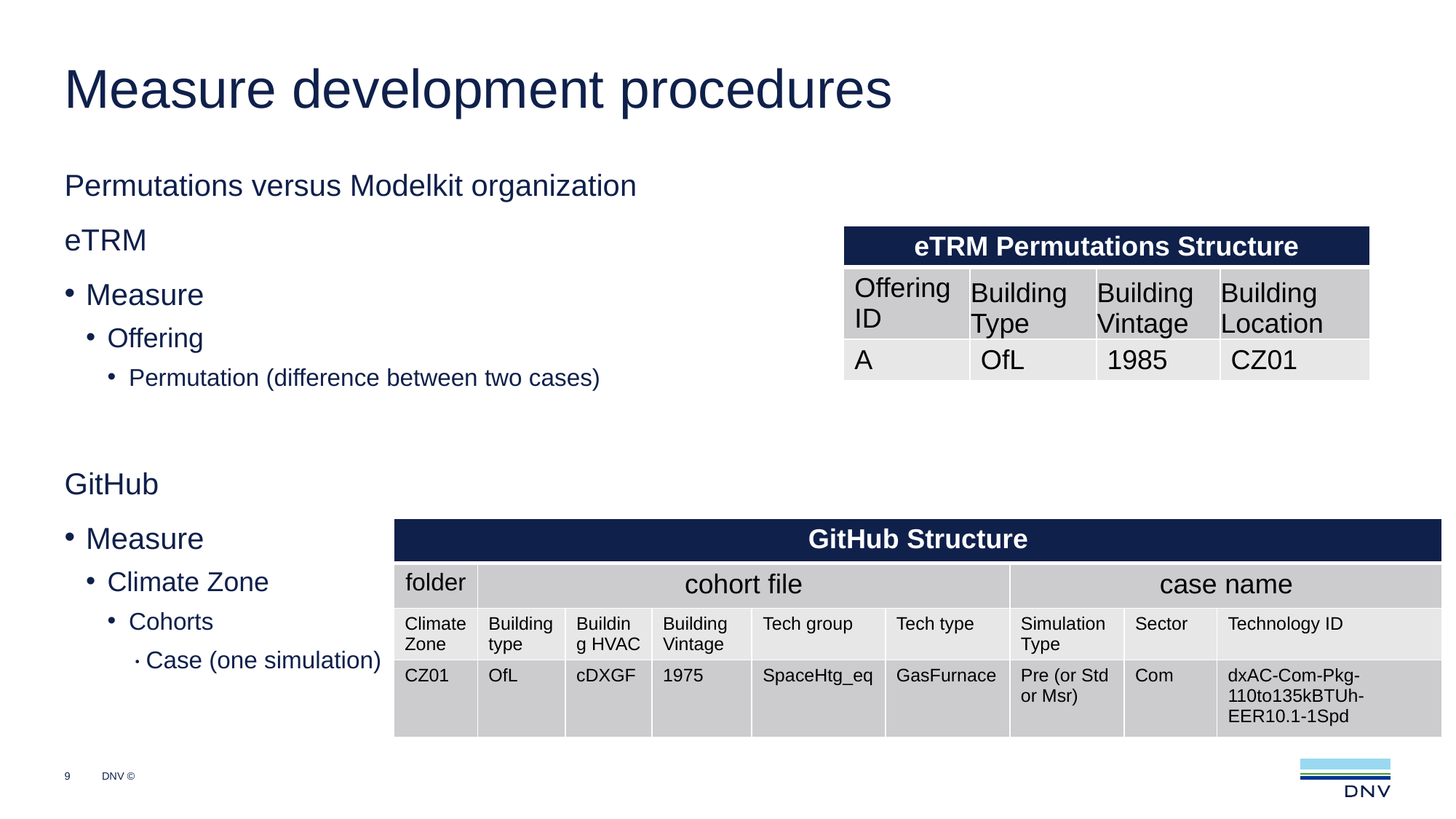

# Measure development procedures
Permutations versus Modelkit organization
eTRM
Measure
Offering
Permutation (difference between two cases)

GitHub
Measure
Climate Zone
Cohorts
    · Case (one simulation)
| eTRM Permutations Structure | eTRM Permutations Structure |  |  |
| --- | --- | --- | --- |
| Offering ID | Building Type | Building Vintage | Building Location |
| A | OfL | 1985 | CZ01 |
| GitHub Structure | GitHub Commercial |  |  |  |  |  |  |  |
| --- | --- | --- | --- | --- | --- | --- | --- | --- |
| folder | cohort file |  |  |  |  | case name |  |  |
| Climate Zone | Building type | Building HVAC | Building Vintage | Tech group | Tech type | Simulation Type | Sector | Technology ID |
| CZ01 | OfL | cDXGF | 1975 | SpaceHtg\_eq | GasFurnace | Pre (or Std or Msr) | Com | dxAC-Com-Pkg-110to135kBTUh-EER10.1-1Spd |
9